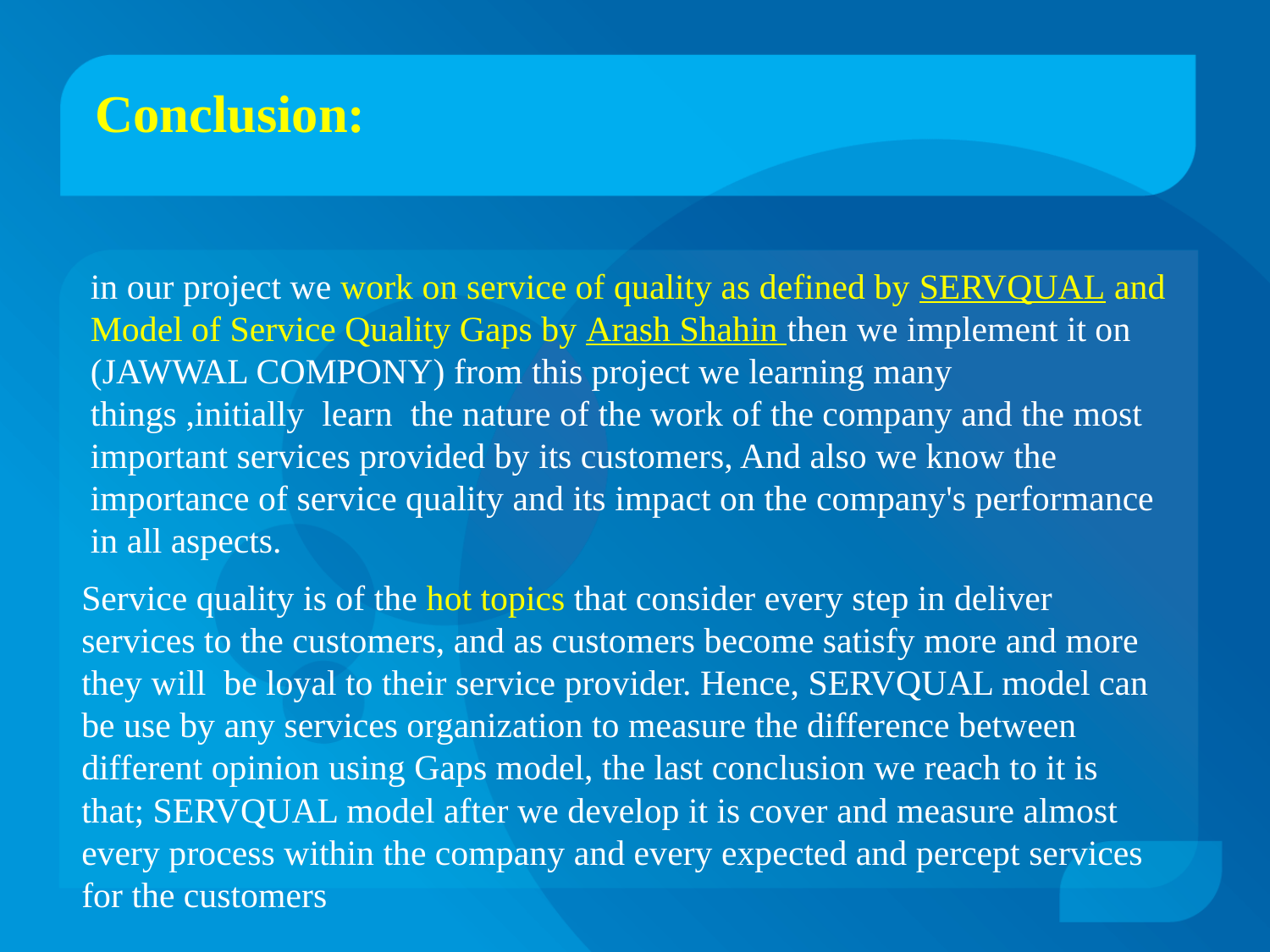

Conclusion:
in our project we work on service of quality as defined by SERVQUAL and Model of Service Quality Gaps by Arash Shahin then we implement it on  (JAWWAL COMPONY) from this project we learning many things ,initially  learn  the nature of the work of the company and the most important services provided by its customers, And also we know the importance of service quality and its impact on the company's performance in all aspects.

Service quality is of the hot topics that consider every step in deliver services to the customers, and as customers become satisfy more and more they will  be loyal to their service provider. Hence, SERVQUAL model can be use by any services organization to measure the difference between different opinion using Gaps model, the last conclusion we reach to it is that; SERVQUAL model after we develop it is cover and measure almost every process within the company and every expected and percept services for the customers